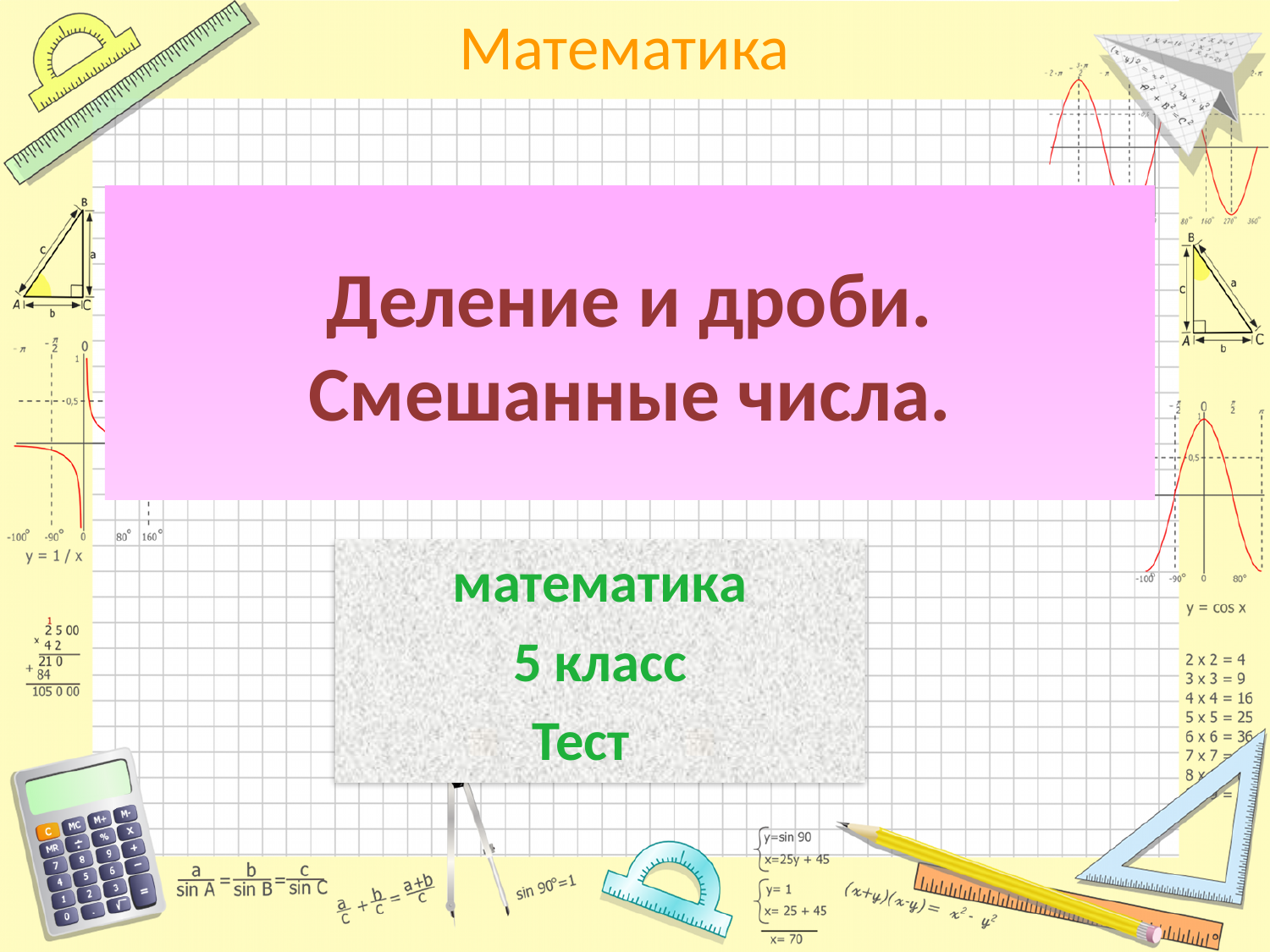

# Деление и дроби. Смешанные числа.
математика
5 класс
Тест